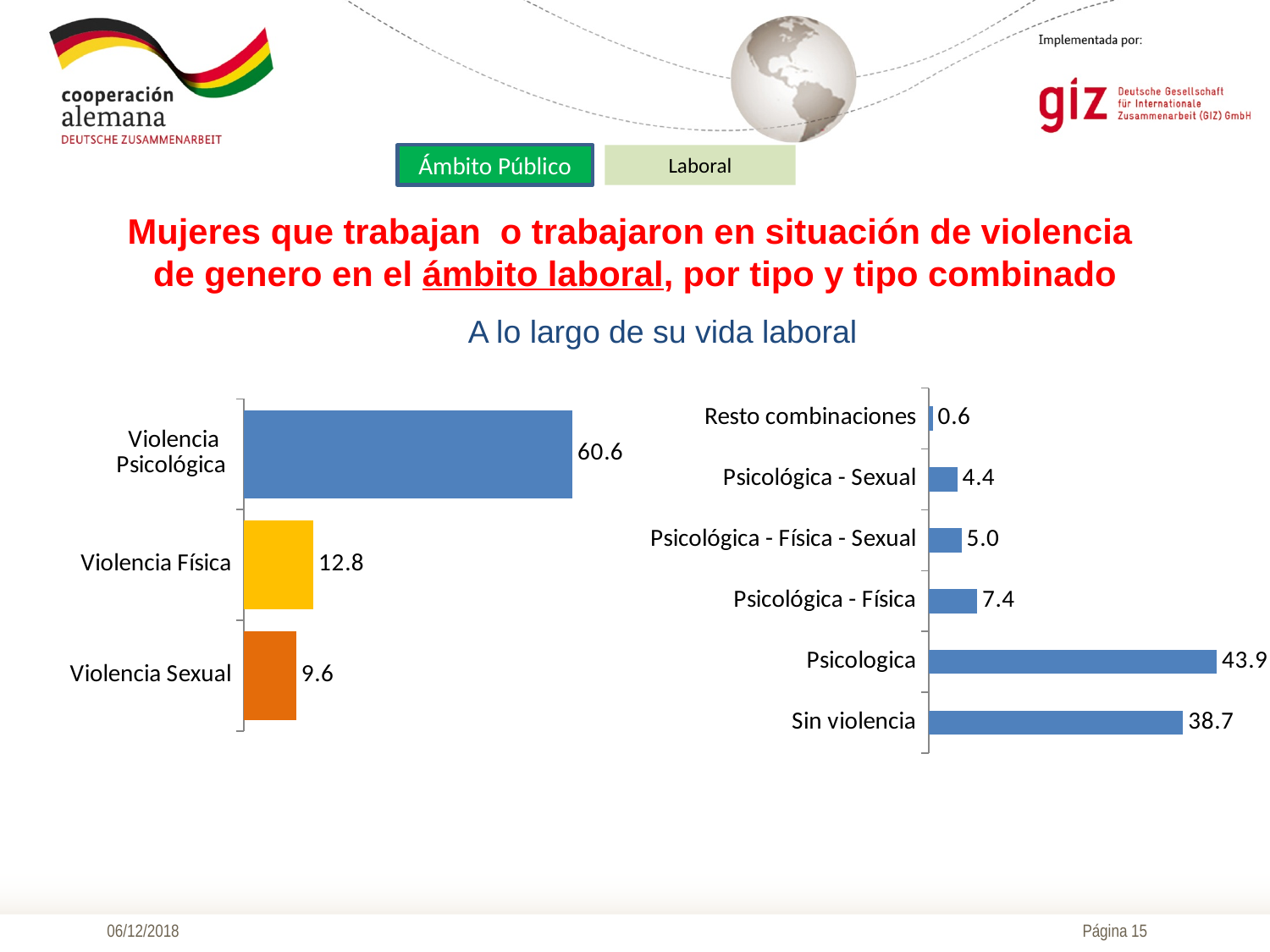

Ámbito Público
Laboral
Mujeres que trabajan  o trabajaron en situación de violencia  de genero en el ámbito laboral, por tipo y tipo combinado
A lo largo de su vida laboral

### Chart

| Category |  |
|---|---|
| Violencia Psicológica  | 60.637462062486634 |
| Violencia Física | 12.809983210334941 |
| Violencia Sexual | 9.639238887156955 |

### Chart

| Category |  |
|---|---|
| Sin violencia | 38.72219604904652 |
| Psicologica | 43.8527947592759 |
| Psicológica - Física | 7.390108776339574 |
| Psicológica - Física - Sexual | 5.024212905814313 |
| Psicológica - Sexual | 4.37034562105684 |
| Resto combinaciones | 0.6403418884668561 |
06/12/2018